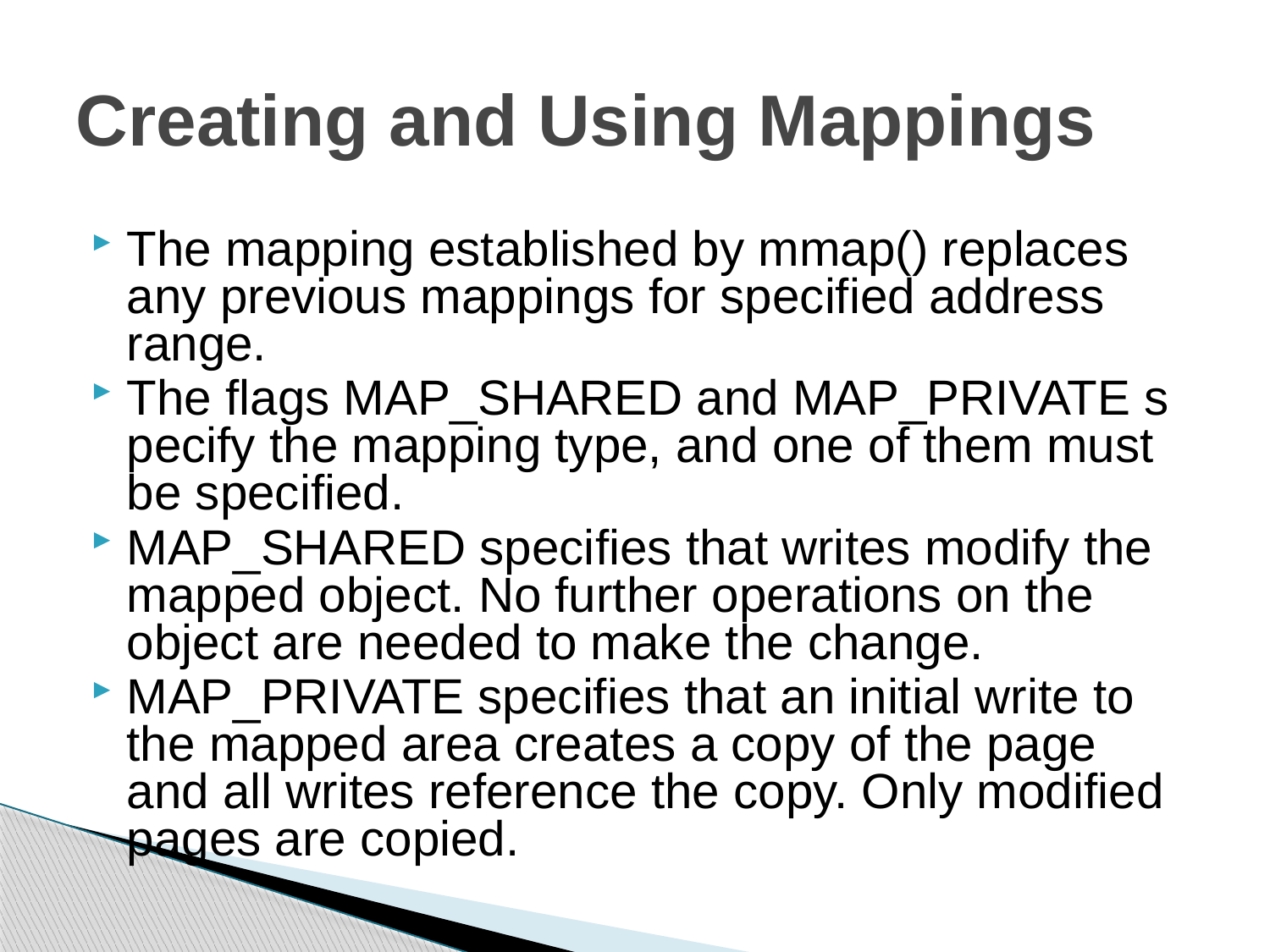

# Creating and Using Mappings
The mapping established by mmap() replaces any previous mappings for specified address range.
The flags MAP_SHARED and MAP_PRIVATE specify the mapping type, and one of them must be specified.
MAP_SHARED specifies that writes modify the mapped object. No further operations on the object are needed to make the change.
MAP_PRIVATE specifies that an initial write to the mapped area creates a copy of the page and all writes reference the copy. Only modified pages are copied.